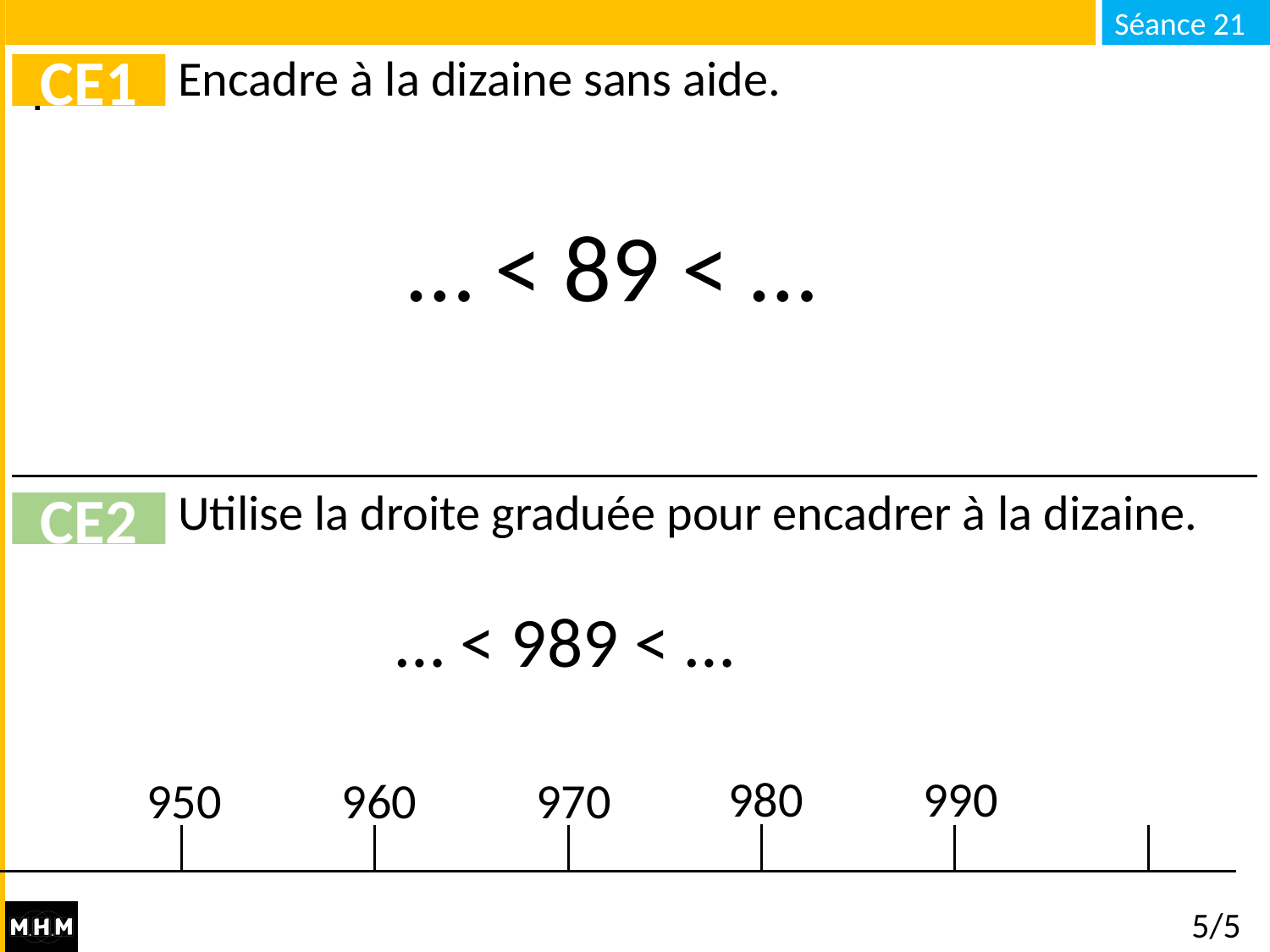

# Encadre à la dizaine sans aide.
CE1
… < 89 < …
Utilise la droite graduée pour encadrer à la dizaine.
CE2
… < 989 < …
980
990
950
960
970
5/5